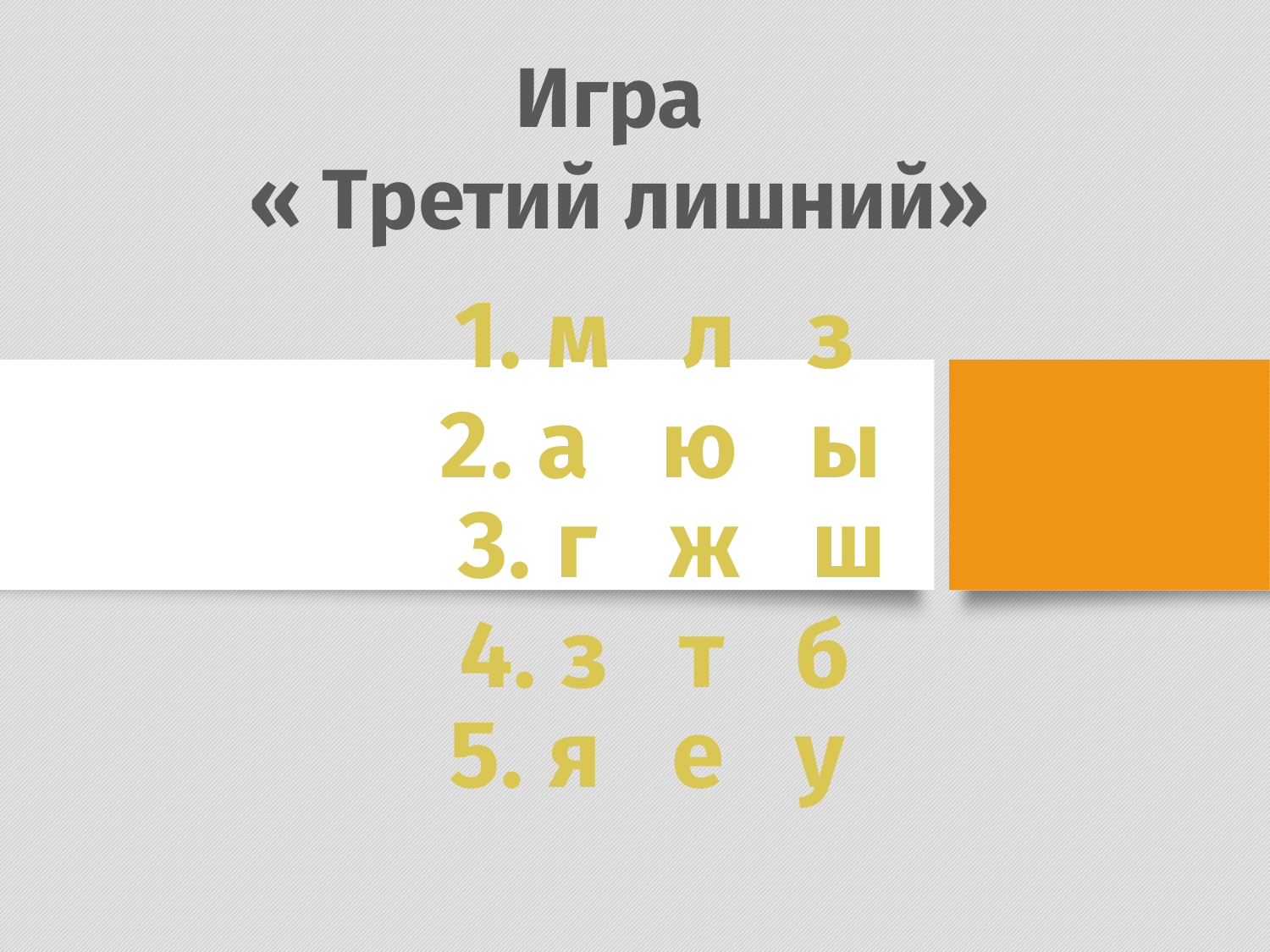

Игра
« Третий лишний»
1. м   л   з
2. а   ю   ы

3. г   ж   ш
4. з   т   б
5. я   е   у